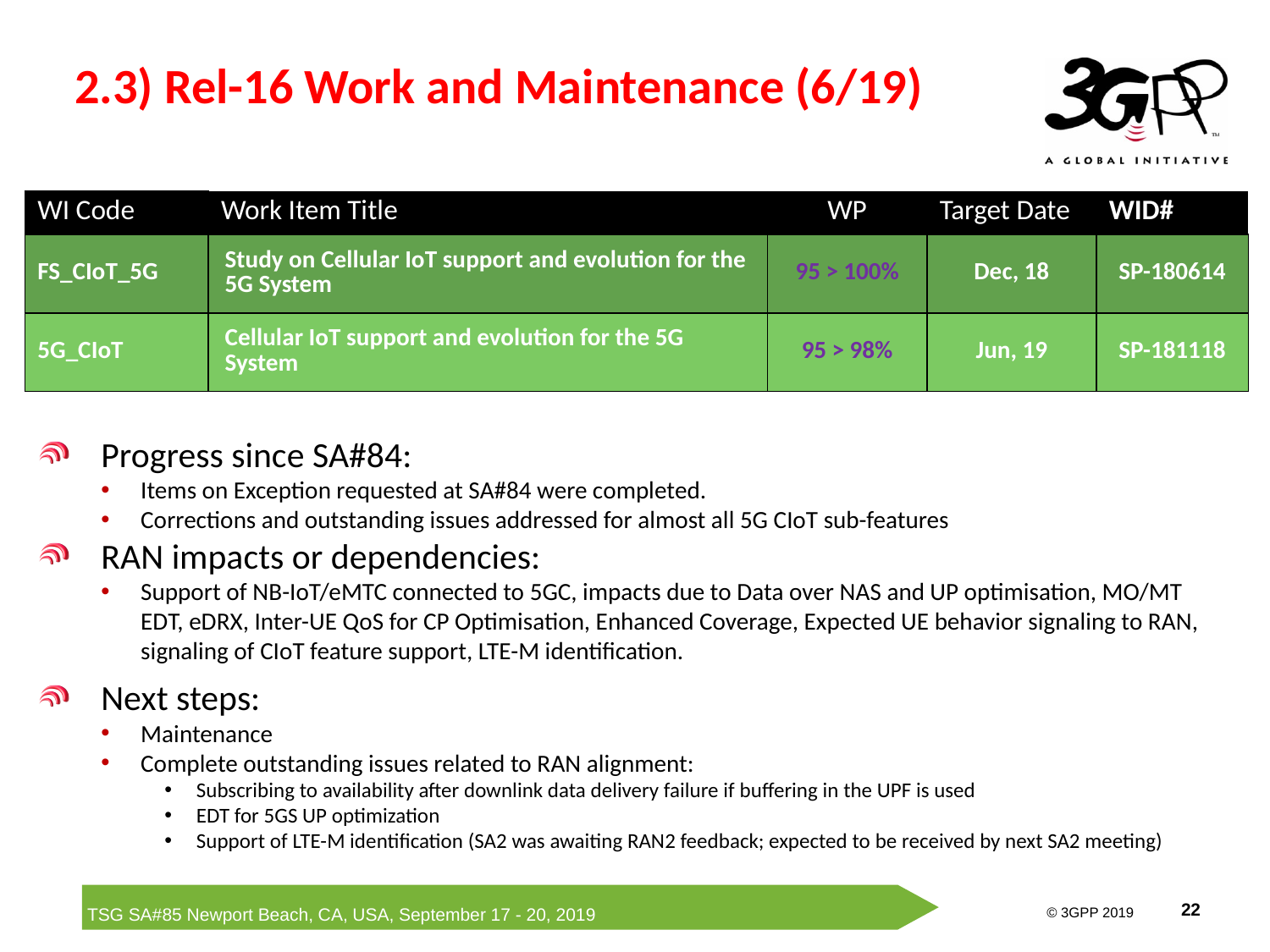

# 2.3) Rel-16 Work and Maintenance (6/19)
| WI Code | Work Item Title | WP | Target Date | WID# |
| --- | --- | --- | --- | --- |
| FS\_CIoT\_5G | Study on Cellular IoT support and evolution for the 5G System | 95 > 100% | Dec, 18 | SP-180614 |
| 5G\_CIoT | Cellular IoT support and evolution for the 5G System | 95 > 98% | Jun, 19 | SP-181118 |
Progress since SA#84:
Items on Exception requested at SA#84 were completed.
Corrections and outstanding issues addressed for almost all 5G CIoT sub-features
RAN impacts or dependencies:
Support of NB-IoT/eMTC connected to 5GC, impacts due to Data over NAS and UP optimisation, MO/MT EDT, eDRX, Inter-UE QoS for CP Optimisation, Enhanced Coverage, Expected UE behavior signaling to RAN, signaling of CIoT feature support, LTE-M identification.
Next steps:
Maintenance
Complete outstanding issues related to RAN alignment:
Subscribing to availability after downlink data delivery failure if buffering in the UPF is used
EDT for 5GS UP optimization
Support of LTE-M identification (SA2 was awaiting RAN2 feedback; expected to be received by next SA2 meeting)